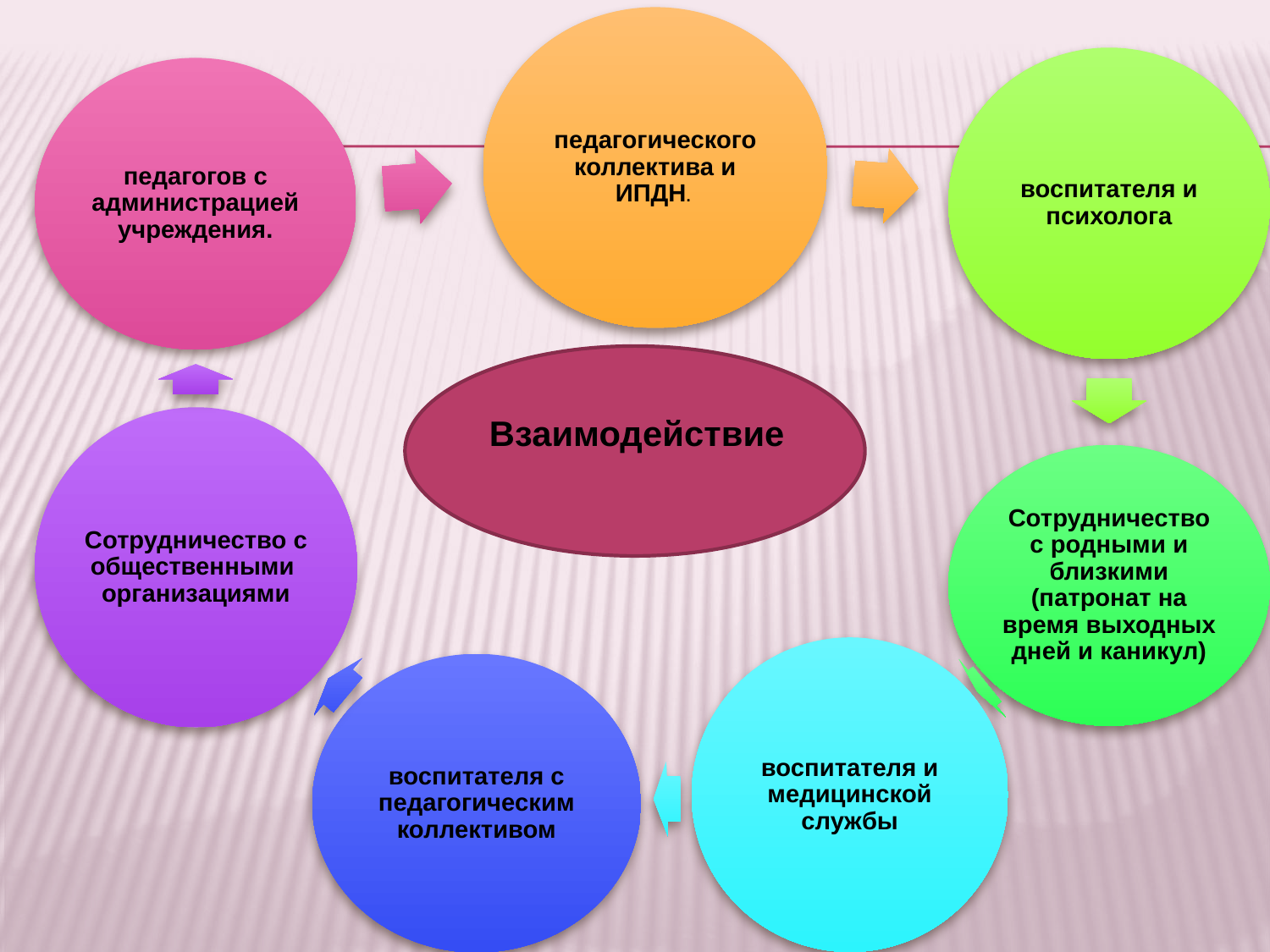

педагогического коллектива и ИПДН.

воспитателя и психолога

Сотрудничество с родными и близкими (патронат на время выходных дней и каникул)

воспитателя и медицинской службы

воспитателя с педагогическим коллективом

Сотрудничество с общественными  организациями

педагогов с администрацией учреждения.

 Взаимодействие